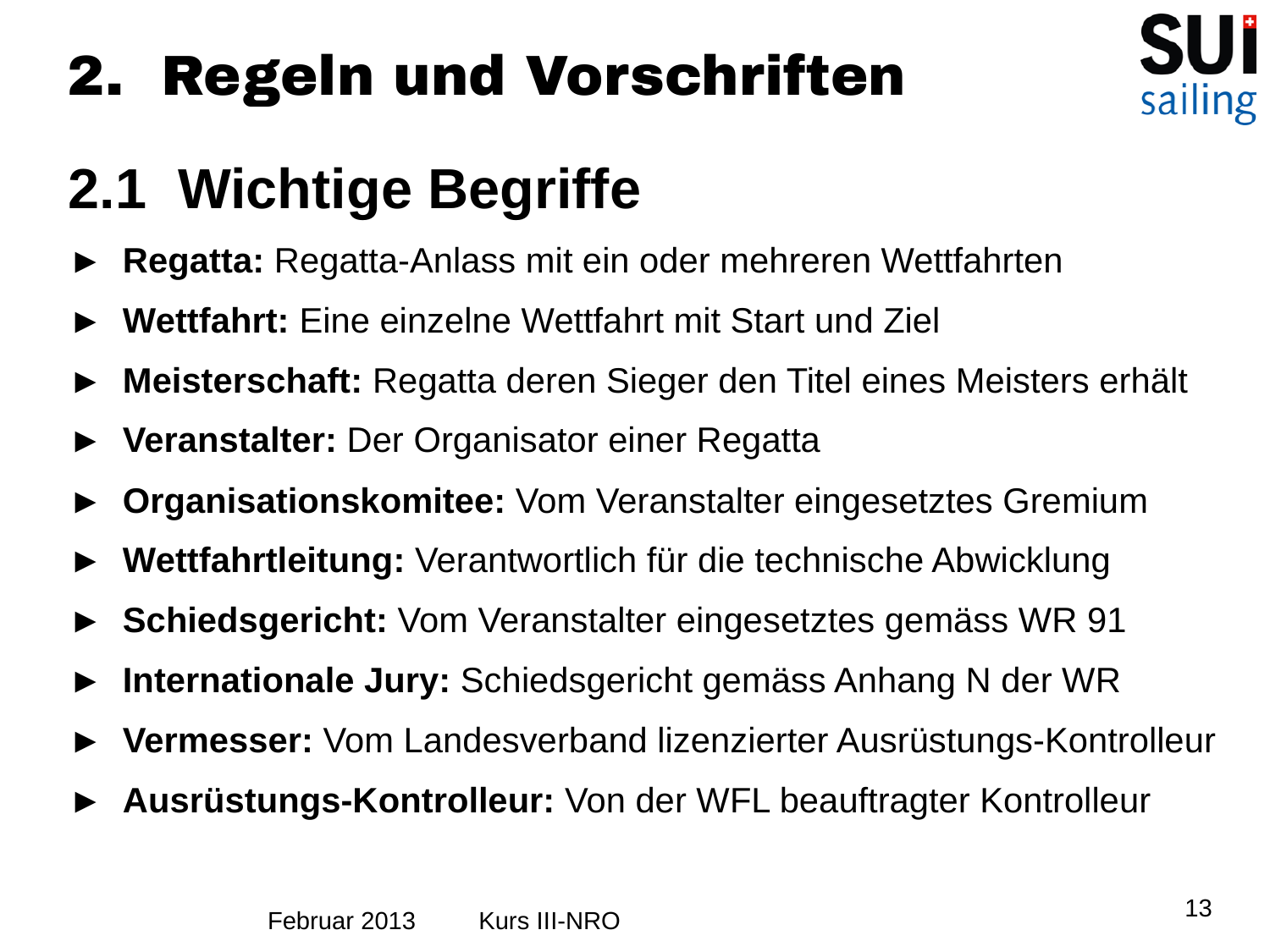

2.  Regeln und Vorschriften
2.1  Wichtige Begriffe
►  Regatta: Regatta-Anlass mit ein oder mehreren Wettfahrten
►  Wettfahrt: Eine einzelne Wettfahrt mit Start und Ziel
►  Meisterschaft: Regatta deren Sieger den Titel eines Meisters erhält
►  Veranstalter: Der Organisator einer Regatta
►  Organisationskomitee: Vom Veranstalter eingesetztes Gremium
►  Wettfahrtleitung: Verantwortlich für die technische Abwicklung
►  Schiedsgericht: Vom Veranstalter eingesetztes gemäss WR 91
►  Internationale Jury: Schiedsgericht gemäss Anhang N der WR
►  Vermesser: Vom Landesverband lizenzierter Ausrüstungs-Kontrolleur
►  Ausrüstungs-Kontrolleur: Von der WFL beauftragter Kontrolleur

13
Februar 2013         Kurs III-NRO